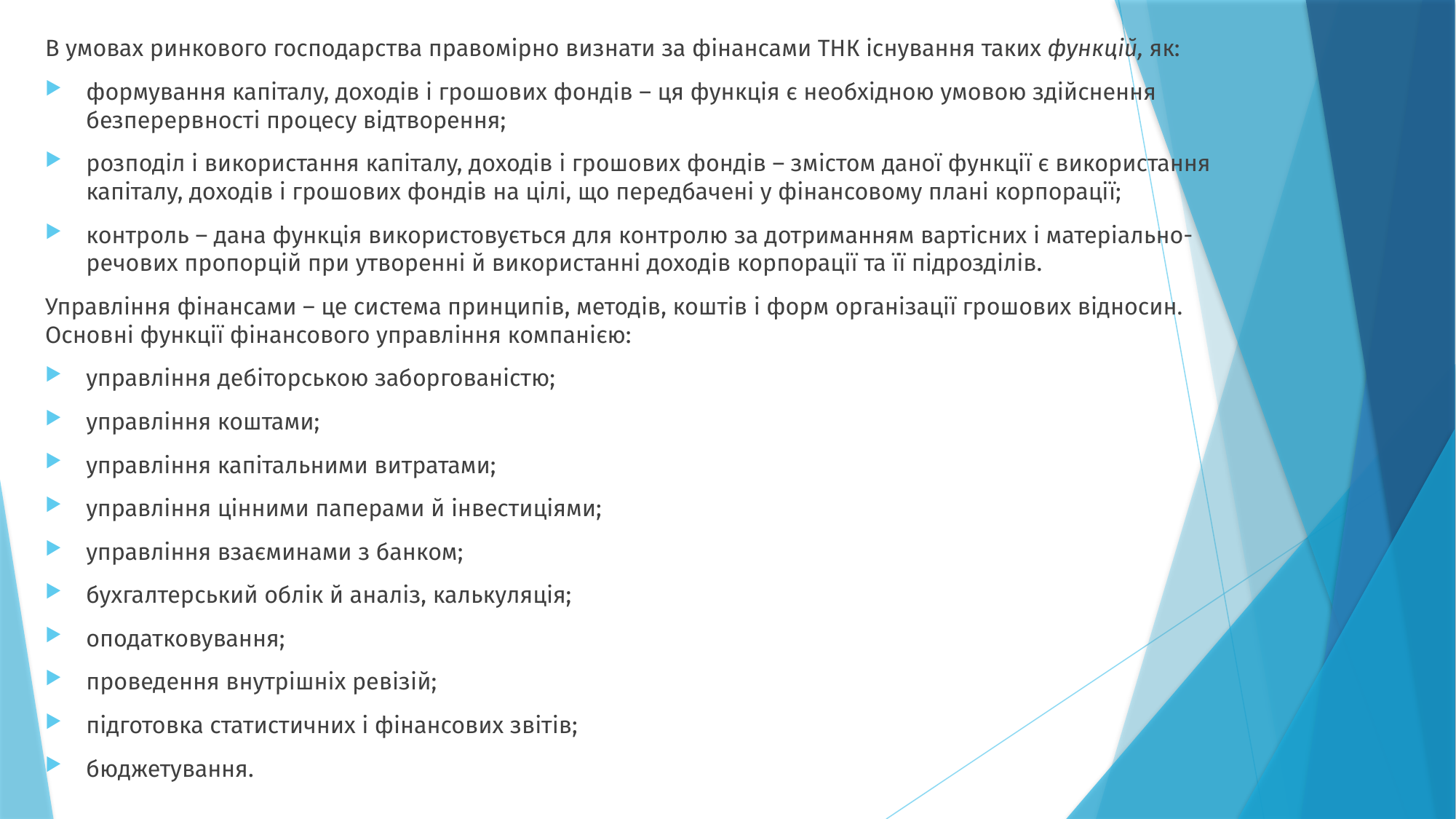

В умовах ринкового господарства правомірно визнати за фінансами ТНК існування таких функцій, як:
формування капіталу, доходів і грошових фондів – ця функція є необхідною умовою здійснення безперервності процесу відтворення;
розподіл і використання капіталу, доходів і грошових фондів – змістом даної функції є використання капіталу, доходів і грошових фондів на цілі, що передбачені у фінансовому плані корпорації;
контроль – дана функція використовується для контролю за дотриманням вартісних і матеріально-речових пропорцій при утворенні й використанні доходів корпорації та її підрозділів.
Управління фінансами – це система принципів, методів, коштів і форм організації грошових відносин. Основні функції фінансового управління компанією:
управління дебіторською заборгованістю;
управління коштами;
управління капітальними витратами;
управління цінними паперами й інвестиціями;
управління взаєминами з банком;
бухгалтерський облік й аналіз, калькуляція;
оподатковування;
проведення внутрішніх ревізій;
підготовка статистичних і фінансових звітів;
бюджетування.